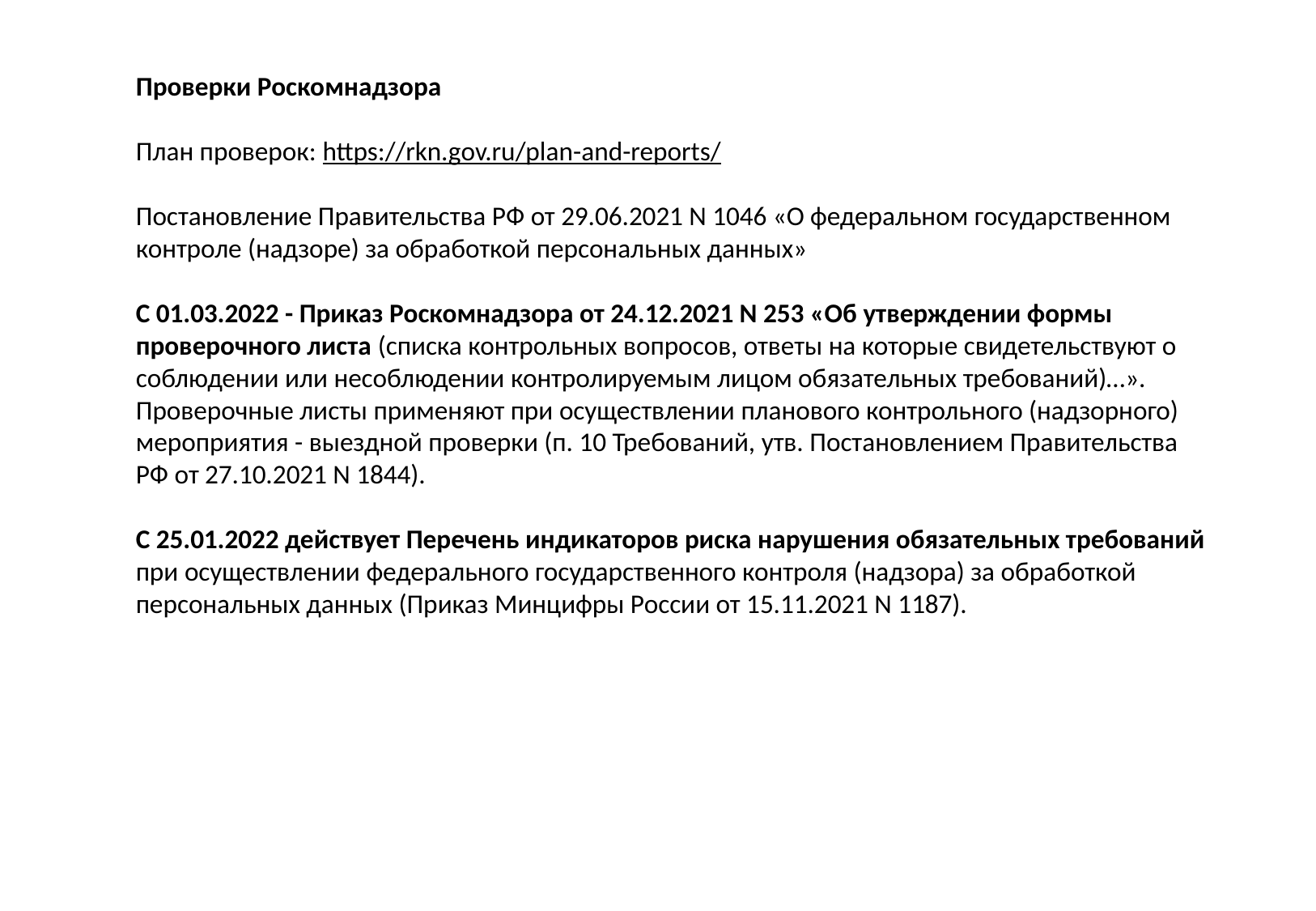

Проверки Роскомнадзора

План проверок: https://rkn.gov.ru/plan-and-reports/

Постановление Правительства РФ от 29.06.2021 N 1046 «О федеральном государственном контроле (надзоре) за обработкой персональных данных»

С 01.03.2022 - Приказ Роскомнадзора от 24.12.2021 N 253 «Об утверждении формы проверочного листа (списка контрольных вопросов, ответы на которые свидетельствуют о соблюдении или несоблюдении контролируемым лицом обязательных требований)…». Проверочные листы применяют при осуществлении планового контрольного (надзорного) мероприятия - выездной проверки (п. 10 Требований, утв. Постановлением Правительства РФ от 27.10.2021 N 1844).

С 25.01.2022 действует Перечень индикаторов риска нарушения обязательных требований при осуществлении федерального государственного контроля (надзора) за обработкой персональных данных (Приказ Минцифры России от 15.11.2021 N 1187).

39